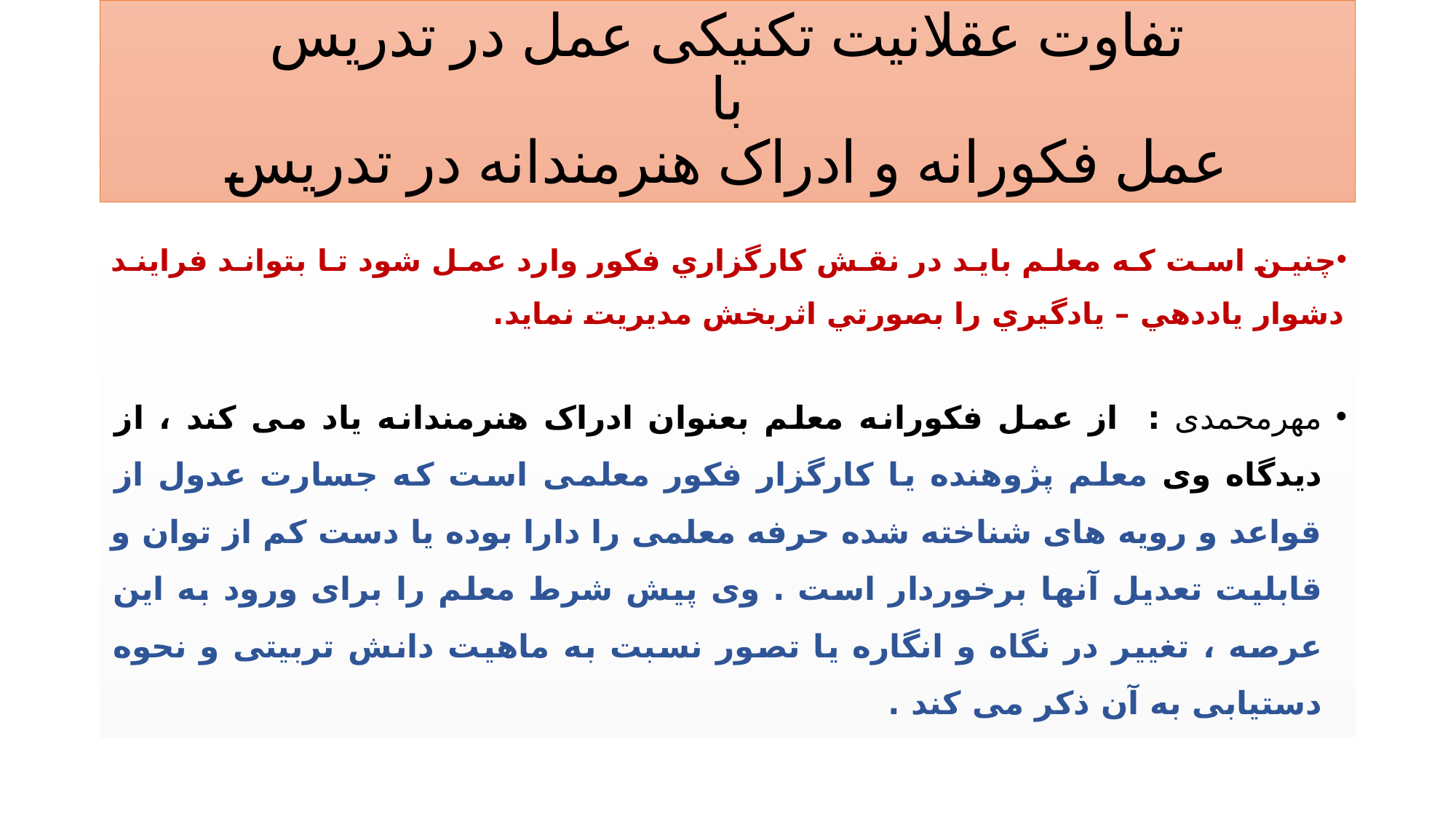

# تفاوت عقلانیت تکنیکی عمل در تدریس با عمل فکورانه و ادراک هنرمندانه در تدریس
چنين است كه معلم بايد در نقش كارگزاري فکور وارد عمل شود تا بتواند فرايند دشوار ياددهي – يادگيري را بصورتي اثربخش مديريت نمايد.

مهرمحمدی :  از عمل فکورانه معلم بعنوان ادراک هنرمندانه یاد می کند ، از دیدگاه وی معلم پژوهنده یا کارگزار فکور معلمی است که جسارت عدول از قواعد و رویه های شناخته شده حرفه معلمی را دارا بوده یا دست کم از توان و قابلیت تعدیل آنها برخوردار است . وی پیش شرط معلم را برای ورود به این عرصه ، تغییر در نگاه و انگاره یا تصور نسبت به ماهیت دانش تربیتی و نحوه دستیابی به آن ذکر می کند .